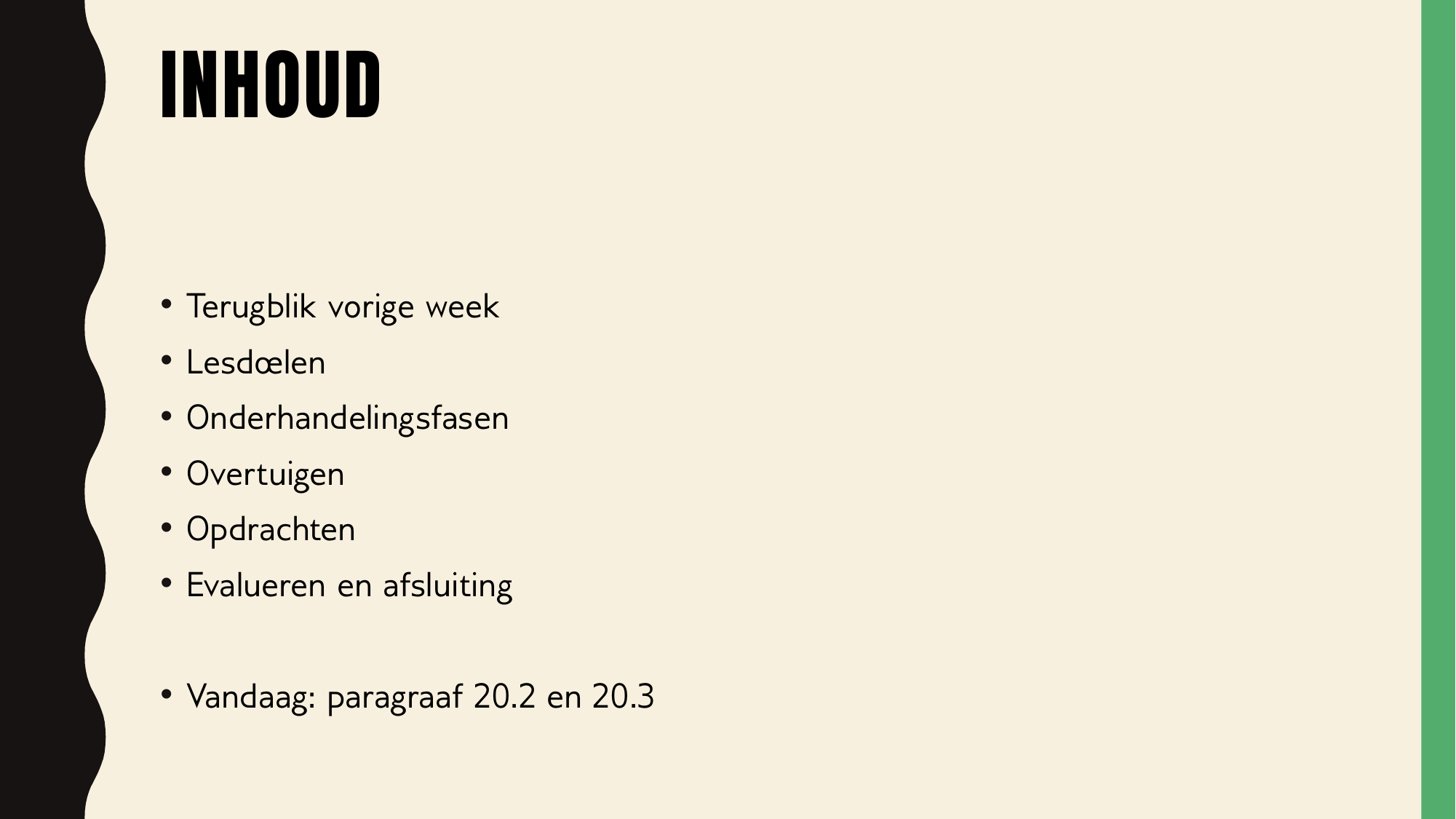

# inhoud
Terugblik vorige week
Lesdoelen
Onderhandelingsfasen
Overtuigen
Opdrachten
Evalueren en afsluiting

Vandaag: paragraaf 20.2 en 20.3